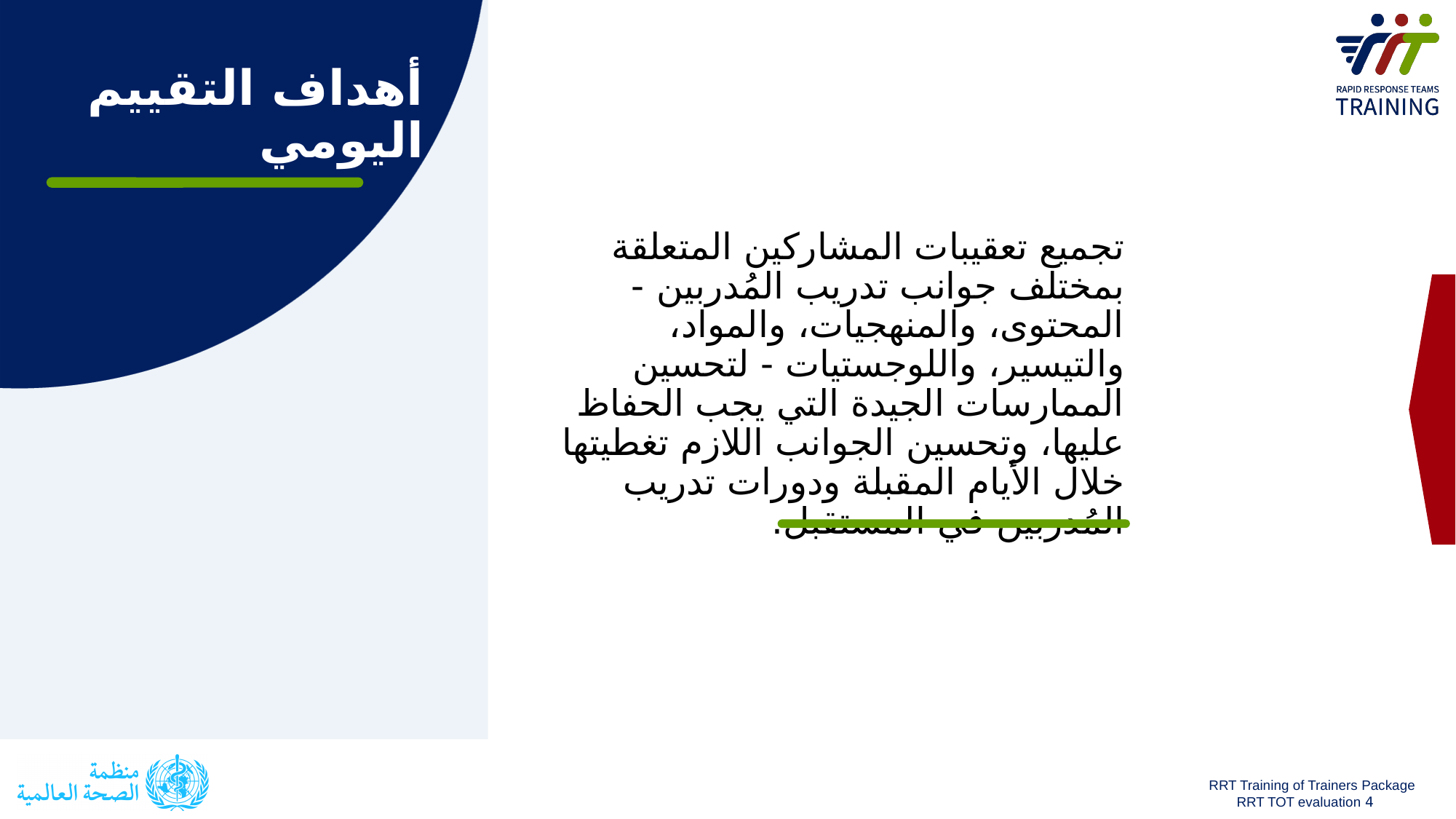

# أهداف التقييم اليومي
تجميع تعقيبات المشاركين المتعلقة بمختلف جوانب تدريب المُدربين - المحتوى، والمنهجيات، والمواد، والتيسير، واللوجستيات - لتحسين الممارسات الجيدة التي يجب الحفاظ عليها، وتحسين الجوانب اللازم تغطيتها خلال الأيام المقبلة ودورات تدريب المُدربين في المستقبل.